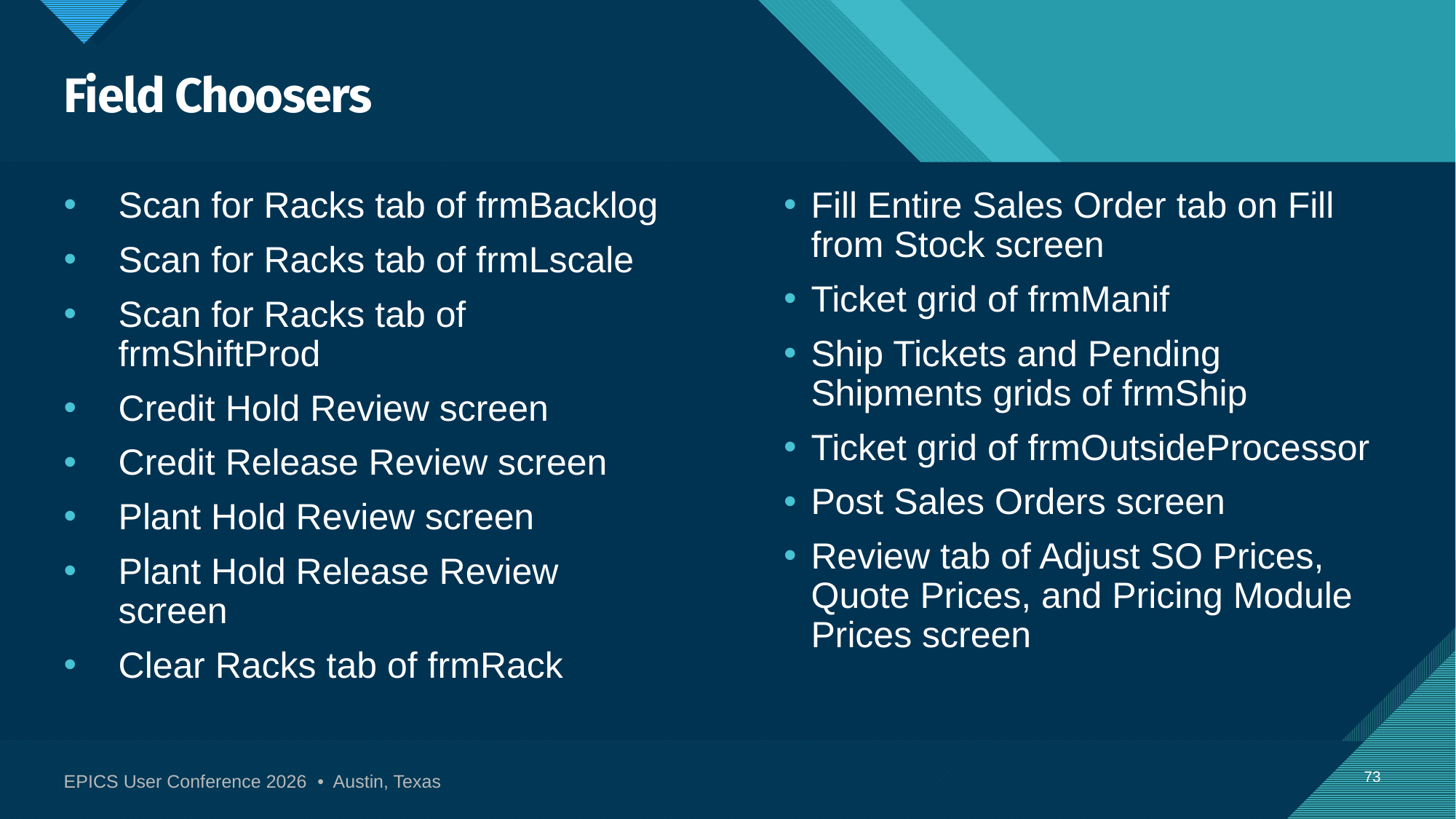

# Field Choosers
Scan for Racks tab of frmBacklog
Scan for Racks tab of frmLscale
Scan for Racks tab of frmShiftProd
Credit Hold Review screen
Credit Release Review screen
Plant Hold Review screen
Plant Hold Release Review screen
Clear Racks tab of frmRack
Fill Entire Sales Order tab on Fill from Stock screen
Ticket grid of frmManif
Ship Tickets and Pending Shipments grids of frmShip
Ticket grid of frmOutsideProcessor
Post Sales Orders screen
Review tab of Adjust SO Prices, Quote Prices, and Pricing Module Prices screen
73
EPICS User Conference 2026  •  Austin, Texas